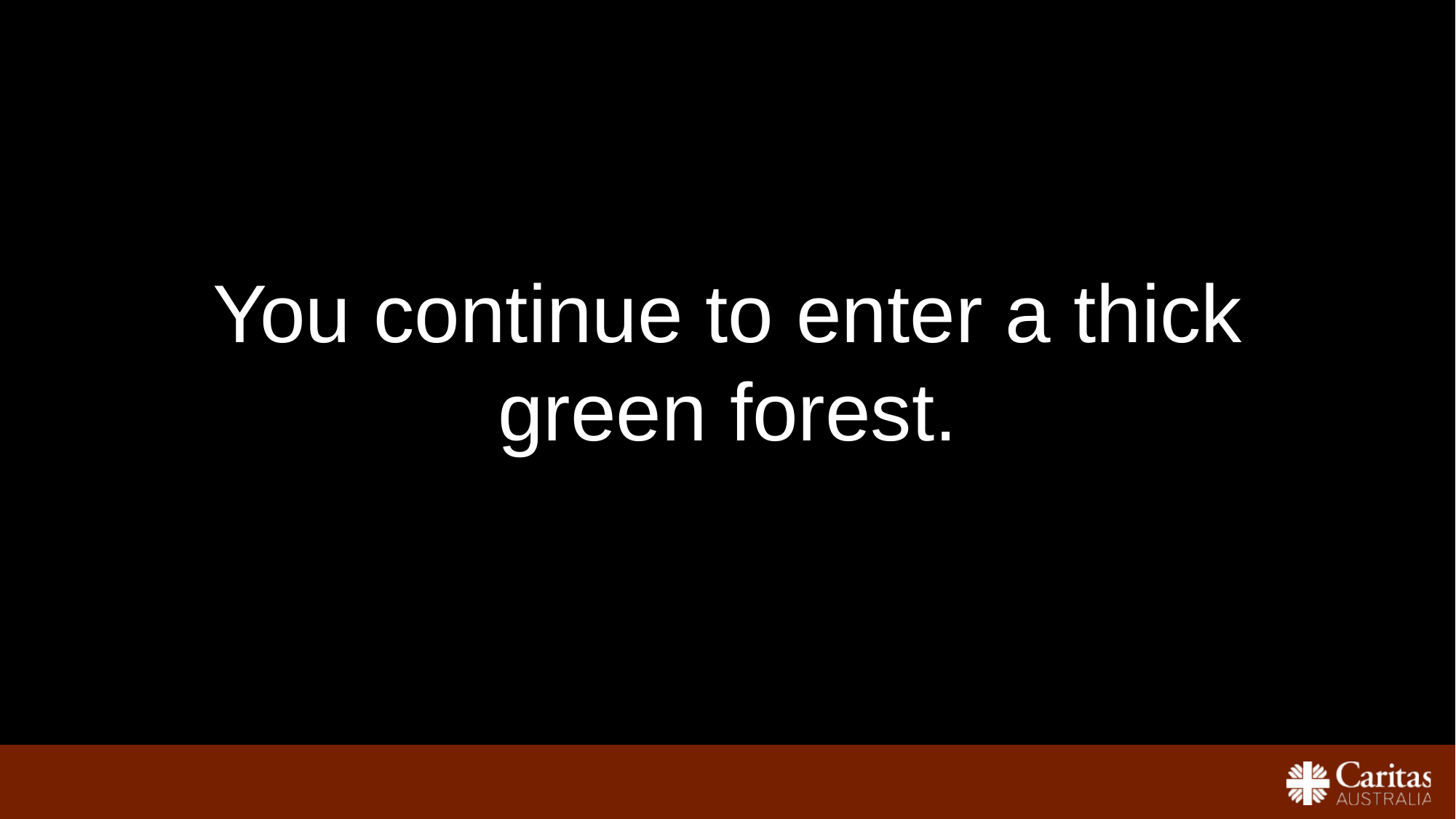

You continue to enter a thick green forest.